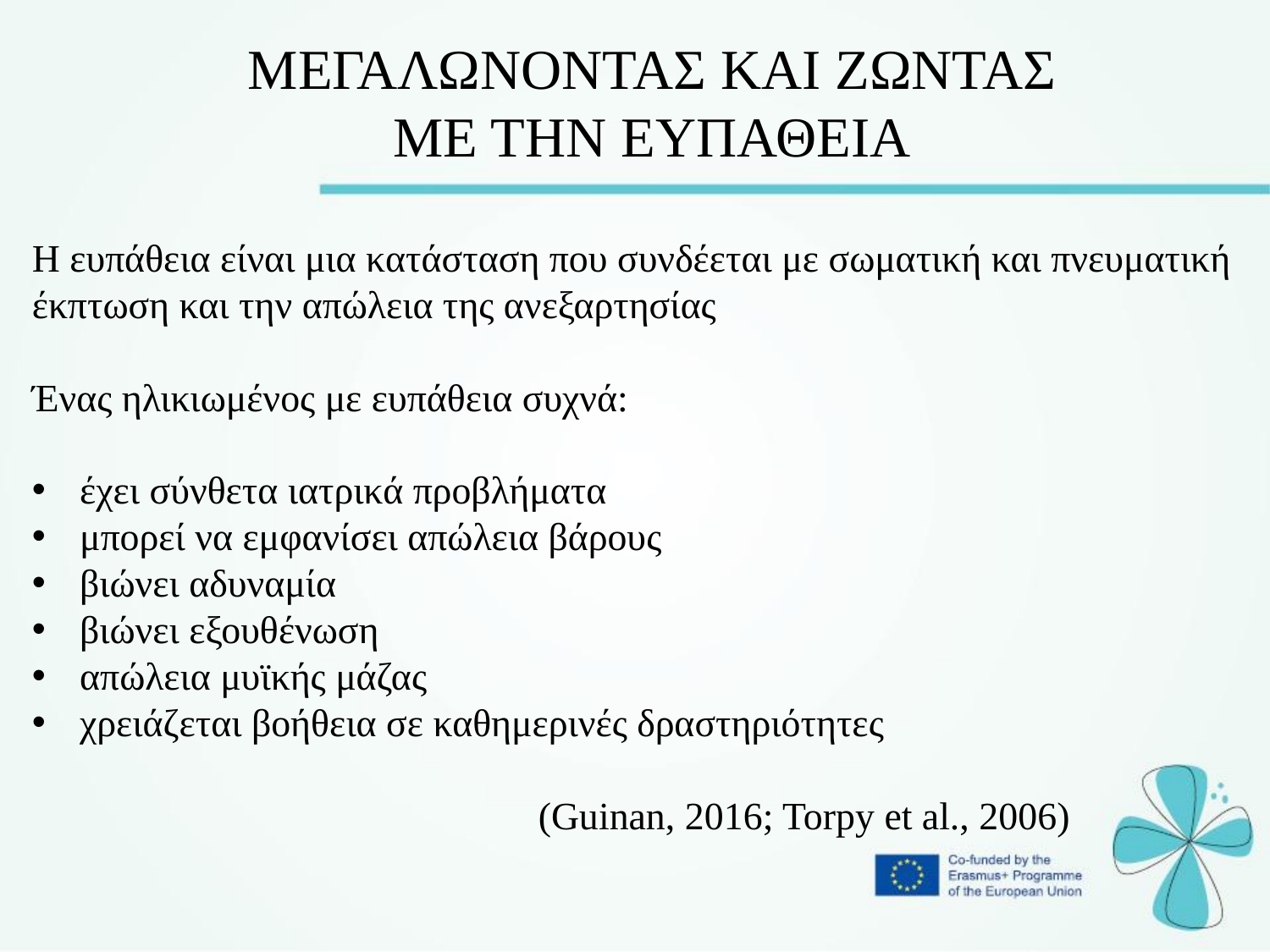

ΜΕΓΑΛΩΝΟΝΤΑΣ ΚΑΙ ΖΩΝΤΑΣ ΜΕ ΤΗΝ ΕΥΠΑΘΕΙΑ
Η ευπάθεια είναι μια κατάσταση που συνδέεται με σωματική και πνευματική έκπτωση και την απώλεια της ανεξαρτησίας

Ένας ηλικιωμένος με ευπάθεια συχνά:

έχει σύνθετα ιατρικά προβλήματα
μπορεί να εμφανίσει απώλεια βάρους
βιώνει αδυναμία
βιώνει εξουθένωση
απώλεια μυϊκής μάζας
χρειάζεται βοήθεια σε καθημερινές δραστηριότητες
                                                    (Guinan, 2016; Torpy et al., 2006)